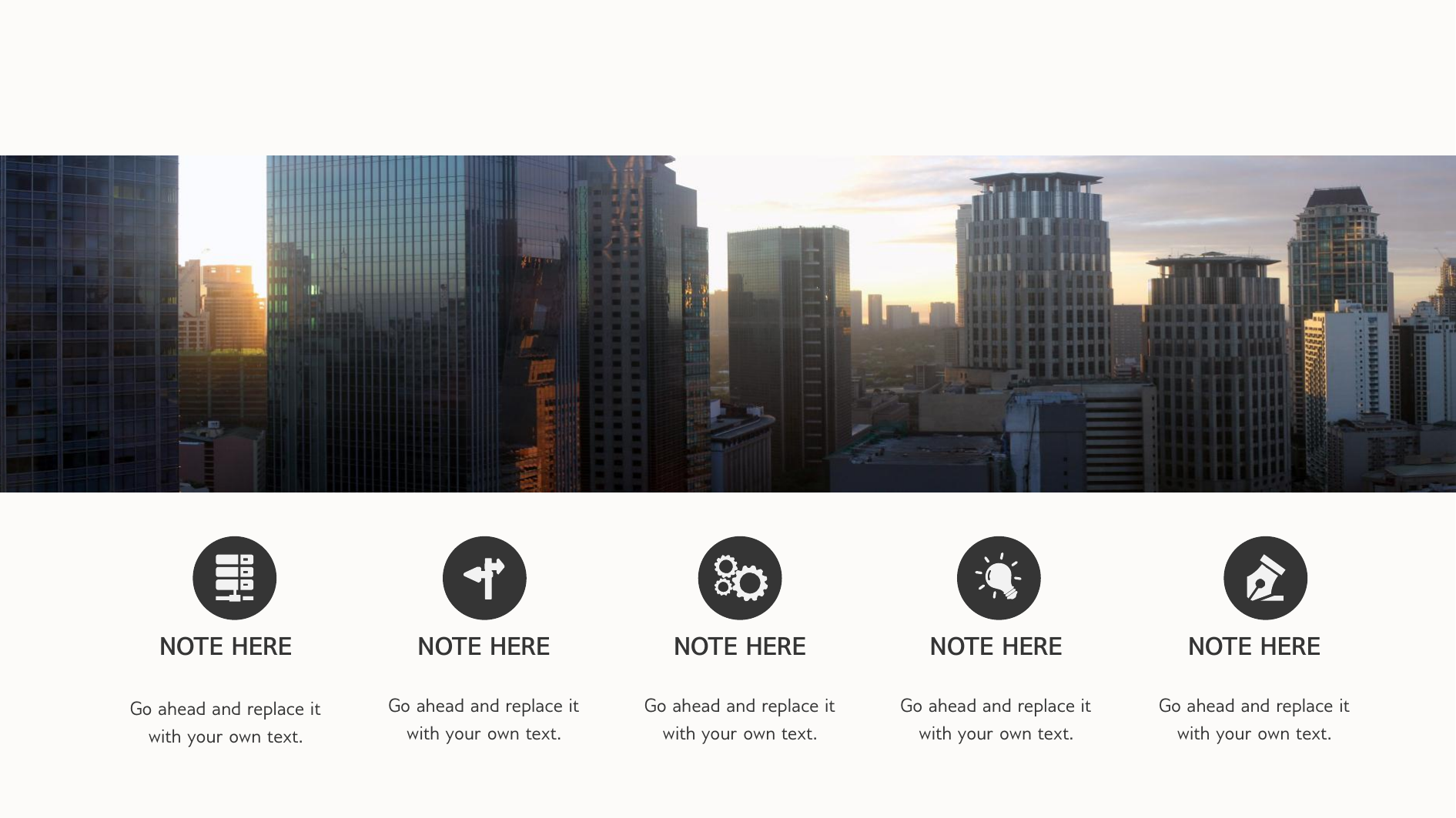

NOTE HERE

Go ahead and replace it with your own text.
NOTE HERE

Go ahead and replace it with your own text.
NOTE HERE

Go ahead and replace it with your own text.
NOTE HERE

Go ahead and replace it with your own text.
NOTE HERE

Go ahead and replace it with your own text.